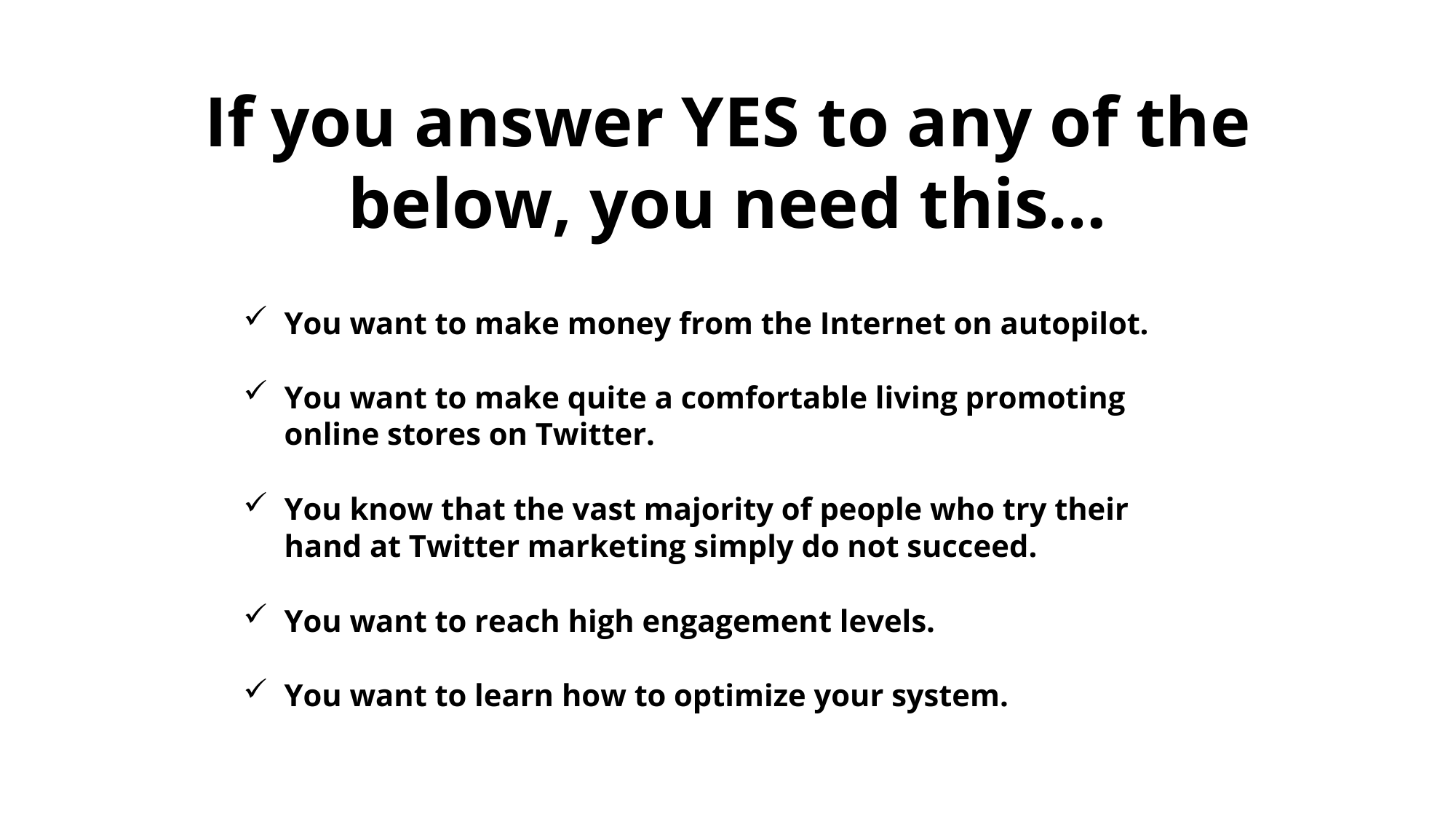

If you answer YES to any of the below, you need this…
You want to make money from the Internet on autopilot.
You want to make quite a comfortable living promoting online stores on Twitter.
You know that the vast majority of people who try their hand at Twitter marketing simply do not succeed.
You want to reach high engagement levels.
You want to learn how to optimize your system.